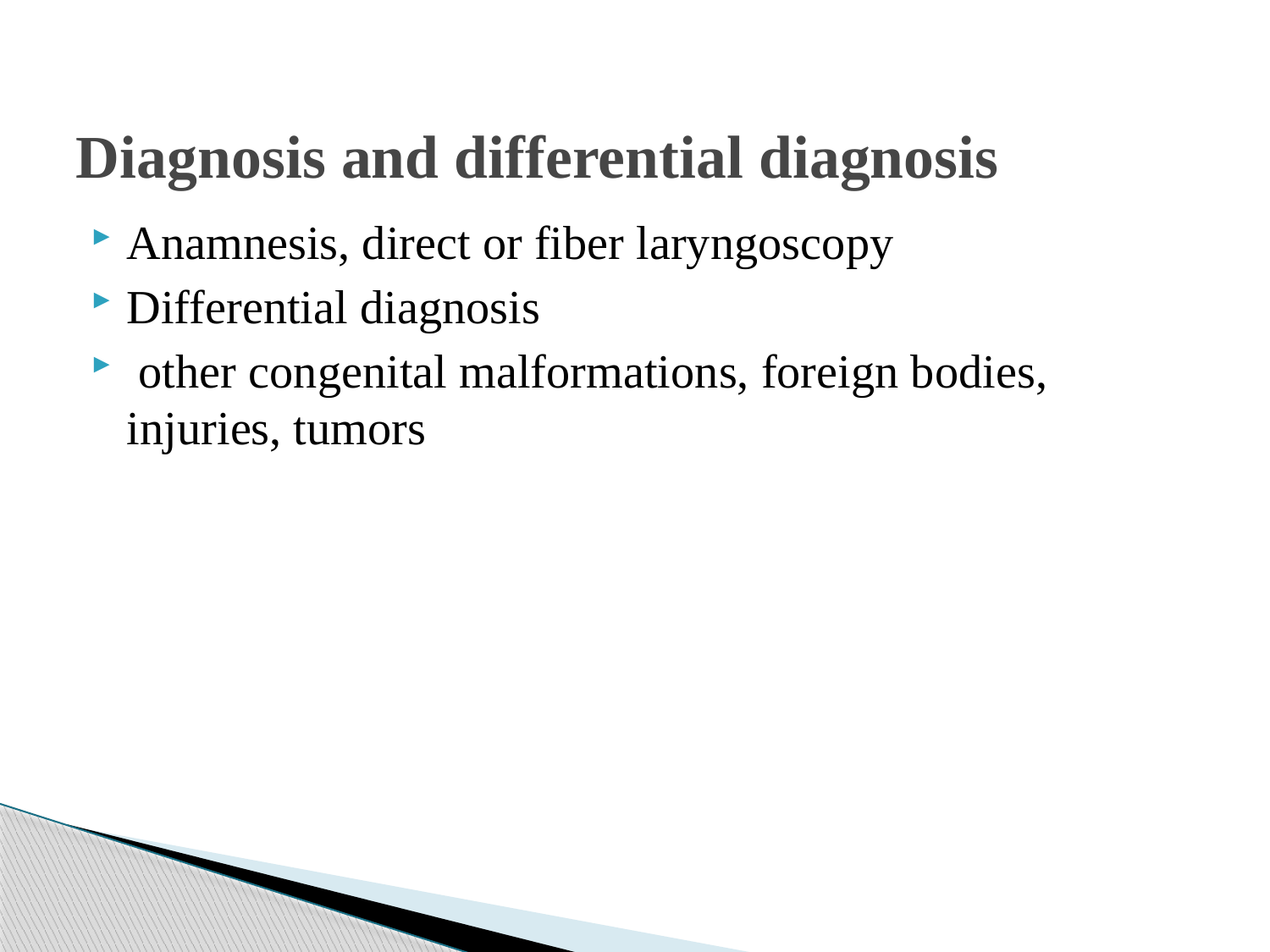

# Diagnosis and differential diagnosis
Anamnesis, direct or fiber laryngoscopy
Differential diagnosis
 other congenital malformations, foreign bodies, injuries, tumors